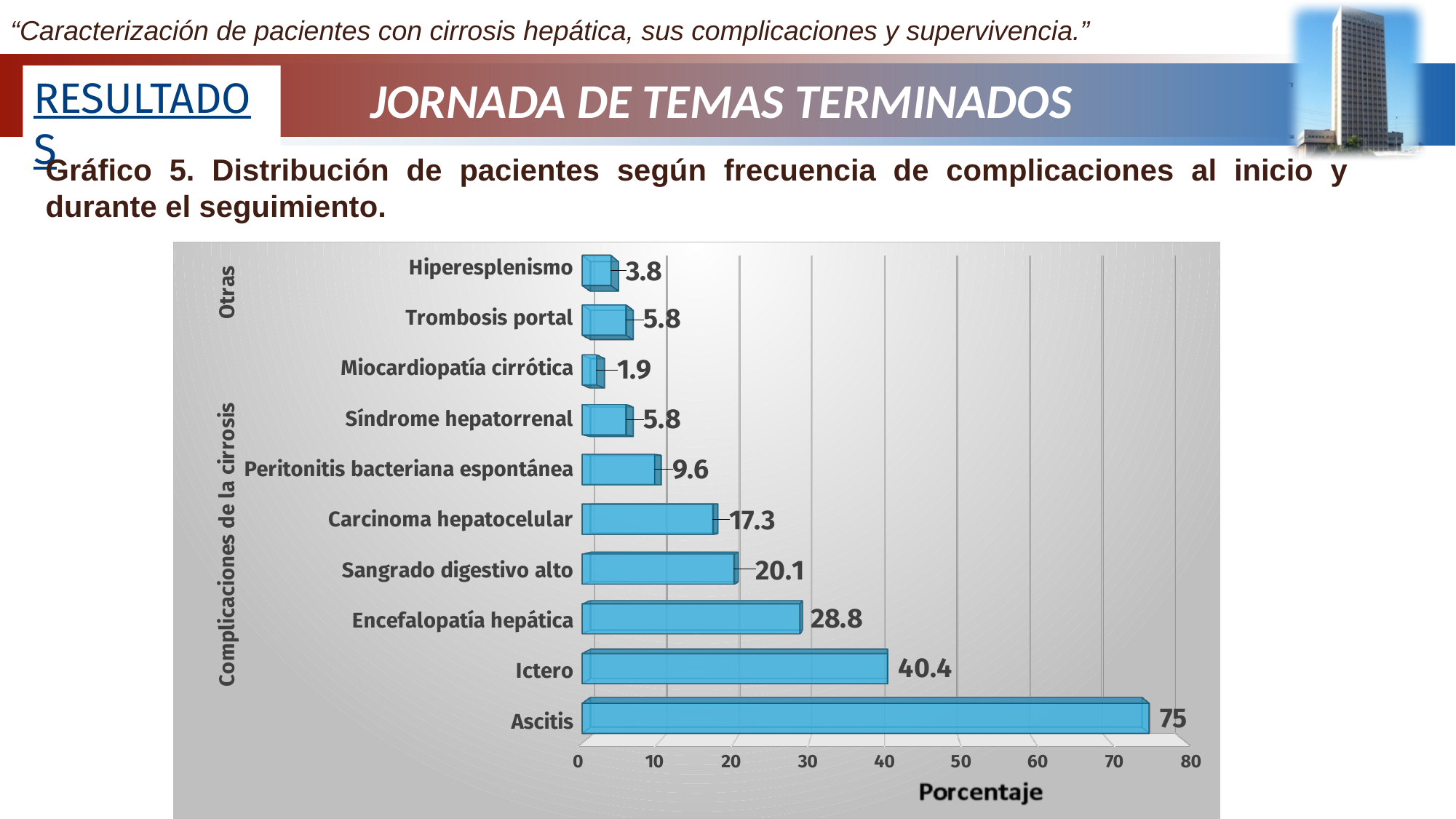

“Caracterización de pacientes con cirrosis hepática, sus complicaciones y supervivencia.”
RESULTADOS
# JORNADA DE TEMAS TERMINADOS
Gráfico 5. Distribución de pacientes según frecuencia de complicaciones al inicio y durante el seguimiento.

[unsupported chart]